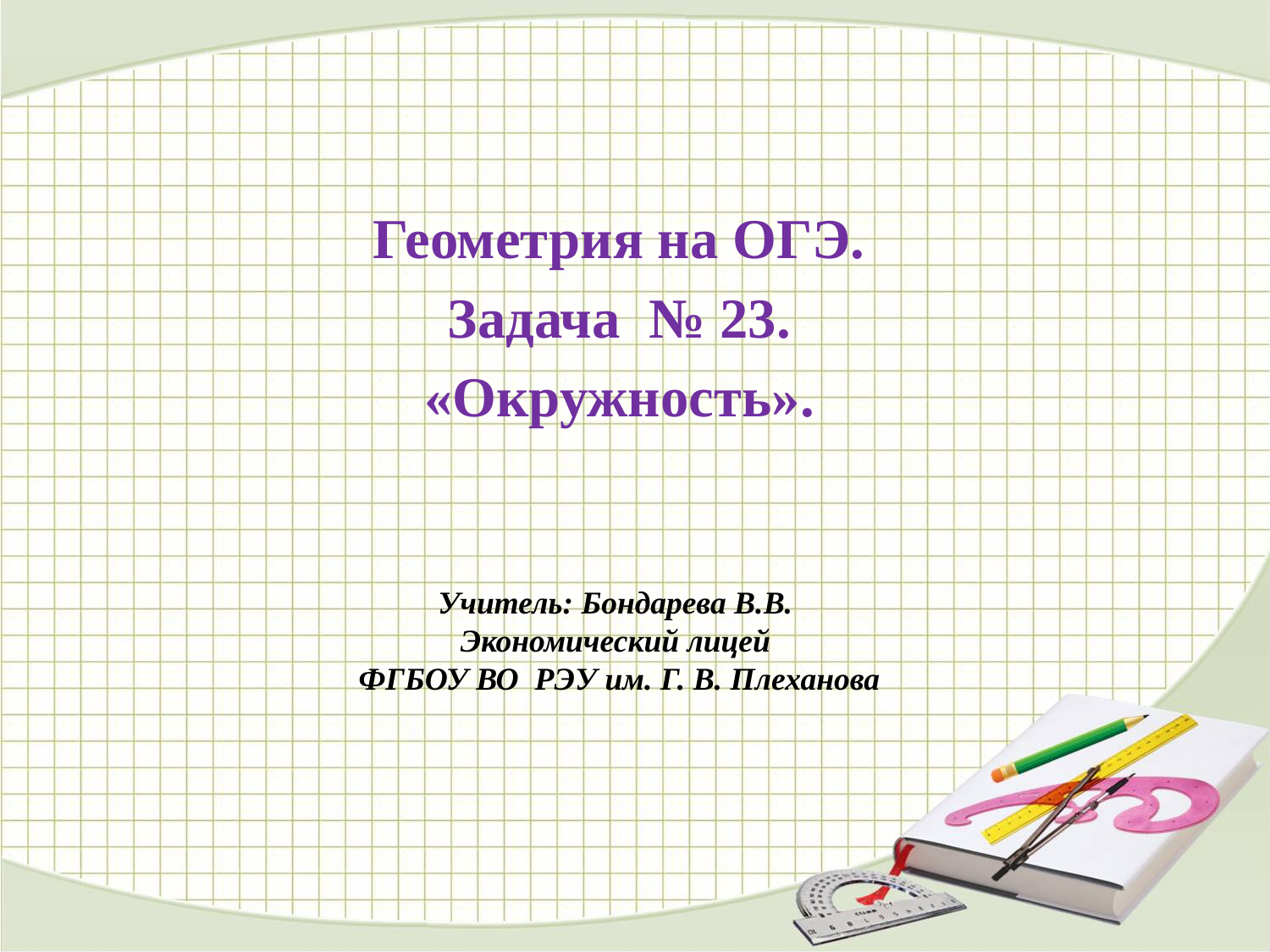

Геометрия на ОГЭ.
Задача  № 23.
«Окружность».
Учитель: Бондарева В.В.
Экономический лицей
ФГБОУ ВО  РЭУ им. Г. В. Плеханова